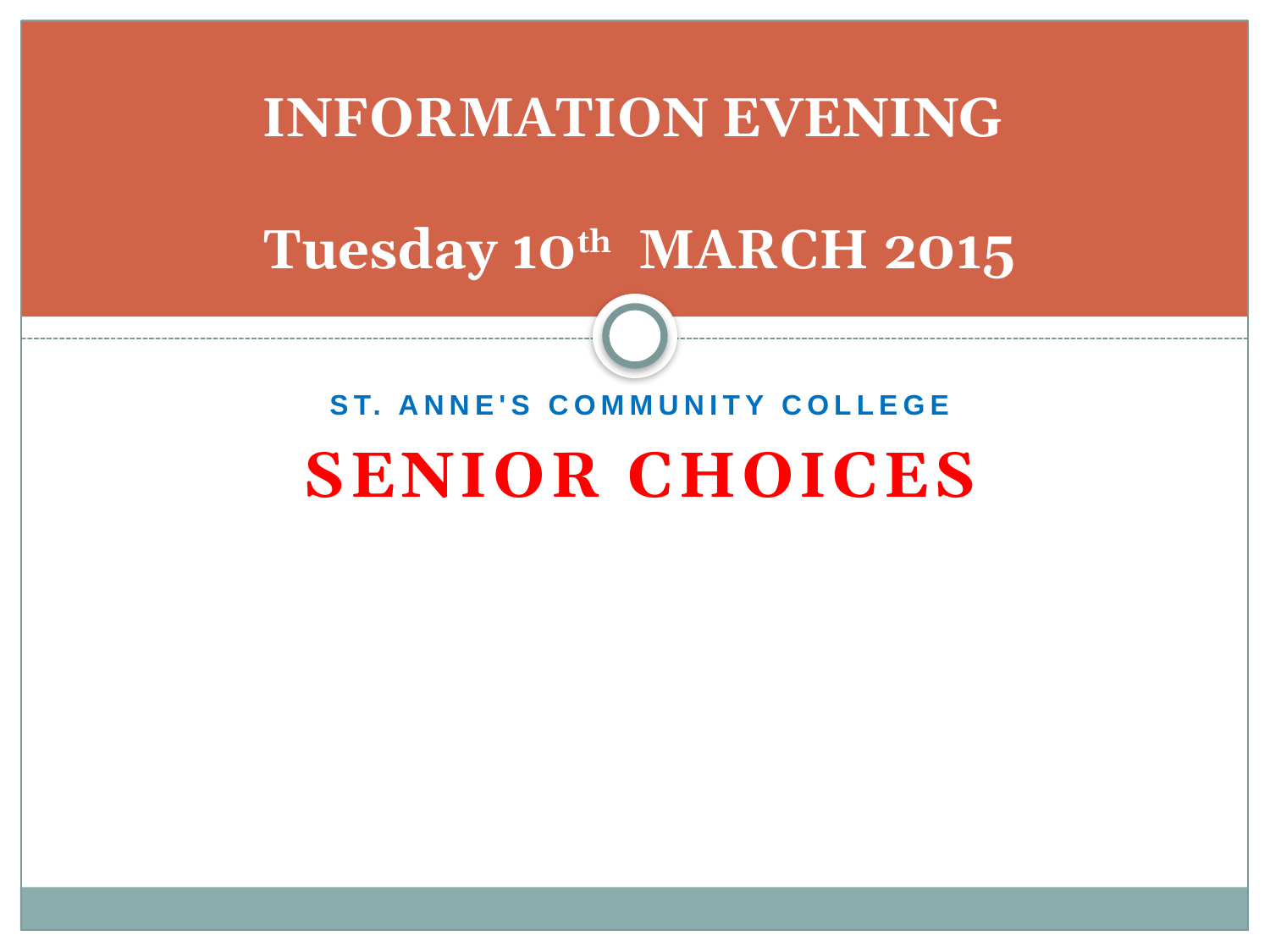

# INFORMATION EVENING Tuesday 10th  MARCH 2015
St. Anne's community college
SENIOR CHOICES